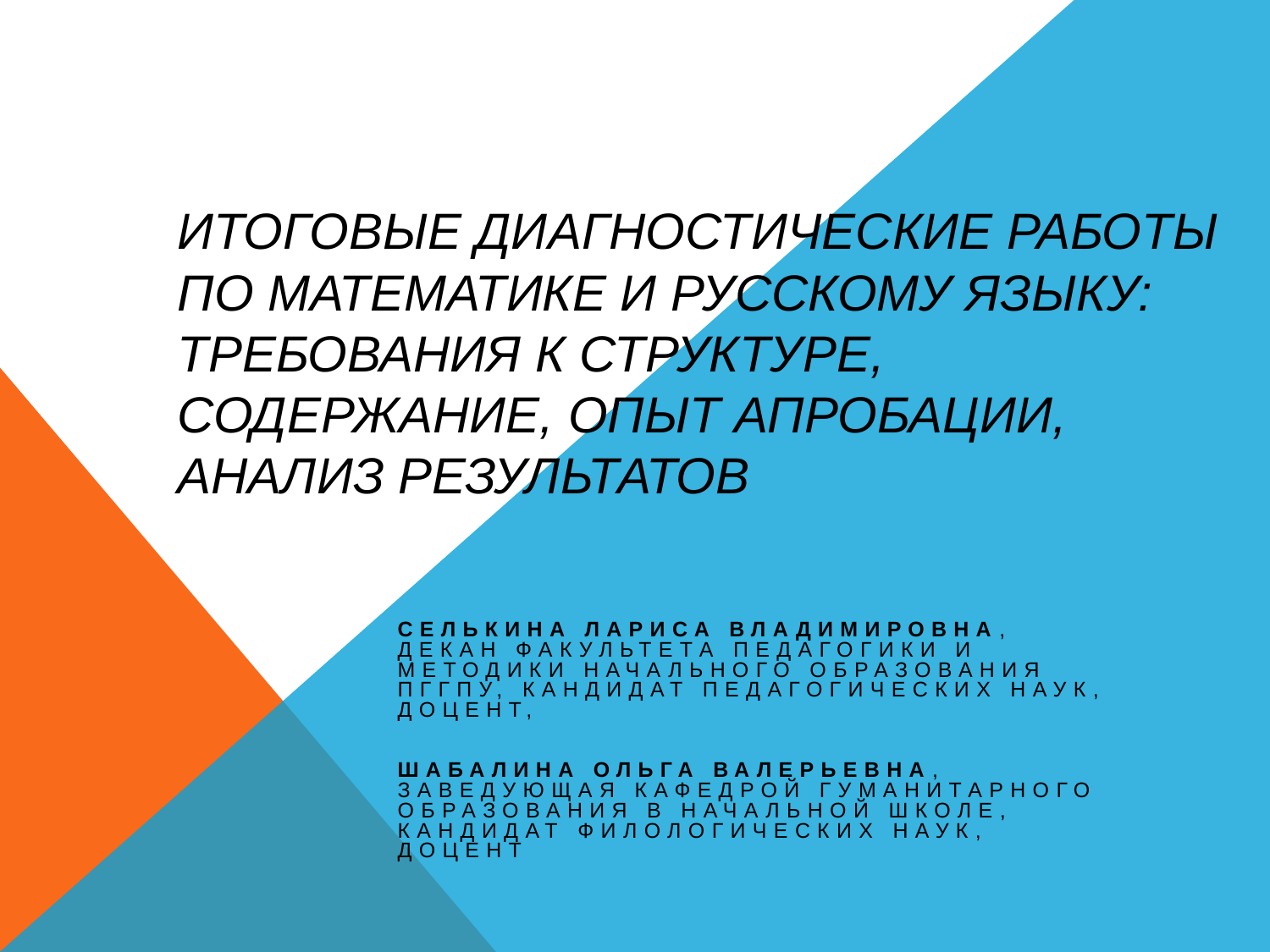

# Итоговые диагностические работы по математике и русскому языку: требования к структуре, содержание, опыт апробации, анализ результатов
СЕЛЬКИНА ЛАРИСА ВЛАДИМИРОВНА, ДЕКАН ФАКУЛЬТЕТА ПЕДАГОГИКИ И МЕТОДИКИ НАЧАЛЬНОГО ОБРАЗОВАНИЯ ПГГПУ, КАНДИДАТ ПЕДАГОГИЧЕСКИХ НАУК, ДОЦЕНТ,
ШАБАЛИНА ОЛЬГА ВАЛЕРЬЕВНА, ЗАВЕДУЮЩАЯ КАФЕДРОЙ ГУМАНИТАРНОГО ОБРАЗОВАНИЯ В НАЧАЛЬНОЙ ШКОЛЕ, КАНДИДАТ ФИЛОЛОГИЧЕСКИХ НАУК, ДОЦЕНТ